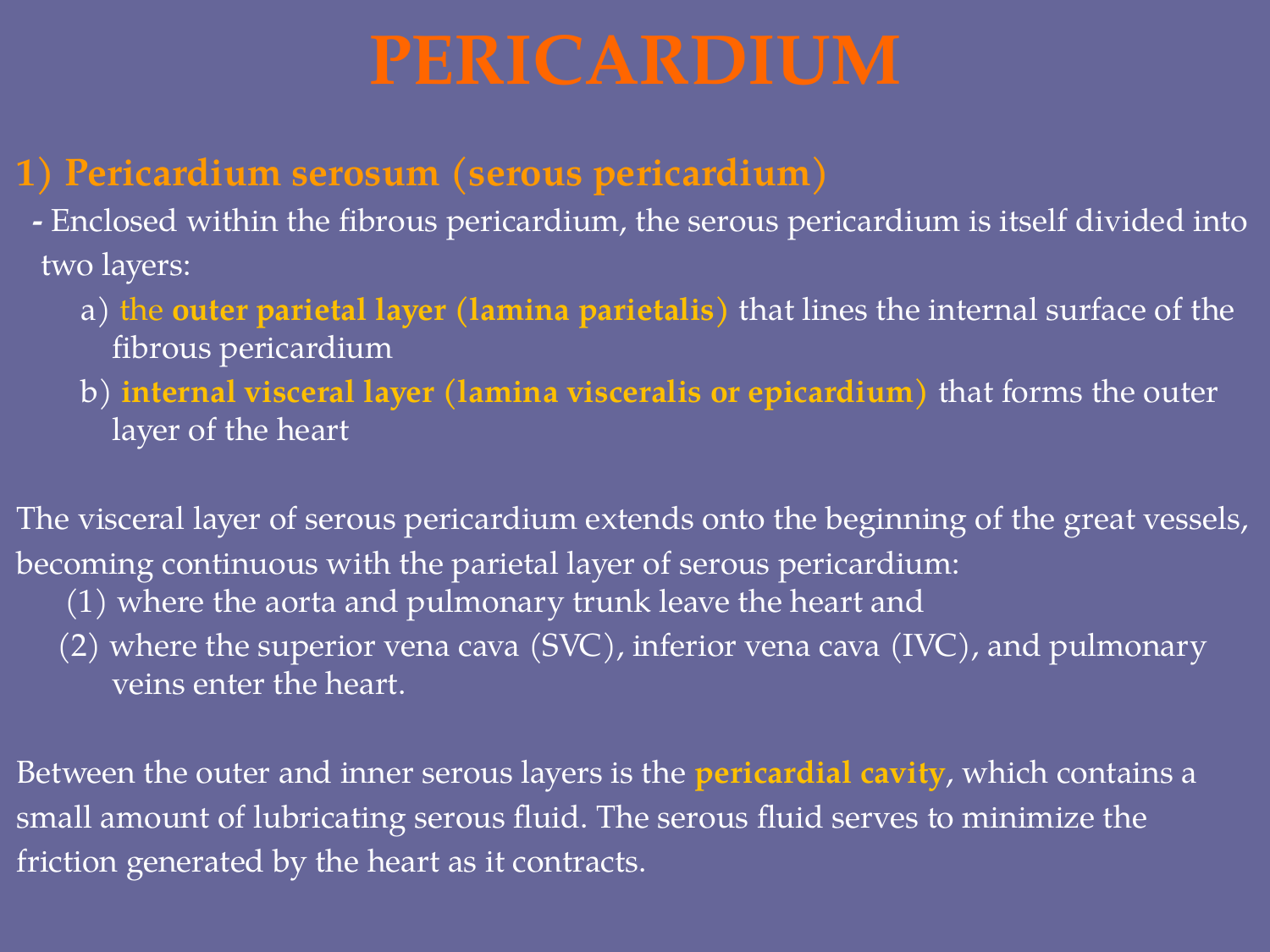

PERICARDIUM
1) Pericardium serosum (serous pericardium)
  - Enclosed within the fibrous pericardium, the serous pericardium is itself divided into
   two layers:
        a) the outer parietal layer (lamina parietalis) that lines the internal surface of the
      fibrous pericardium
        b) internal visceral layer (lamina visceralis or epicardium) that forms the outer
      layer of the heart

The visceral layer of serous pericardium extends onto the beginning of the great vessels,
becoming continuous with the parietal layer of serous pericardium:
(1) where the aorta and pulmonary trunk leave the heart and
     (2) where the superior vena cava (SVC), inferior vena cava (IVC), and pulmonary
      veins enter the heart.

Between the outer and inner serous layers is the pericardial cavity, which contains a
small amount of lubricating serous fluid. The serous fluid serves to minimize the
friction generated by the heart as it contracts.